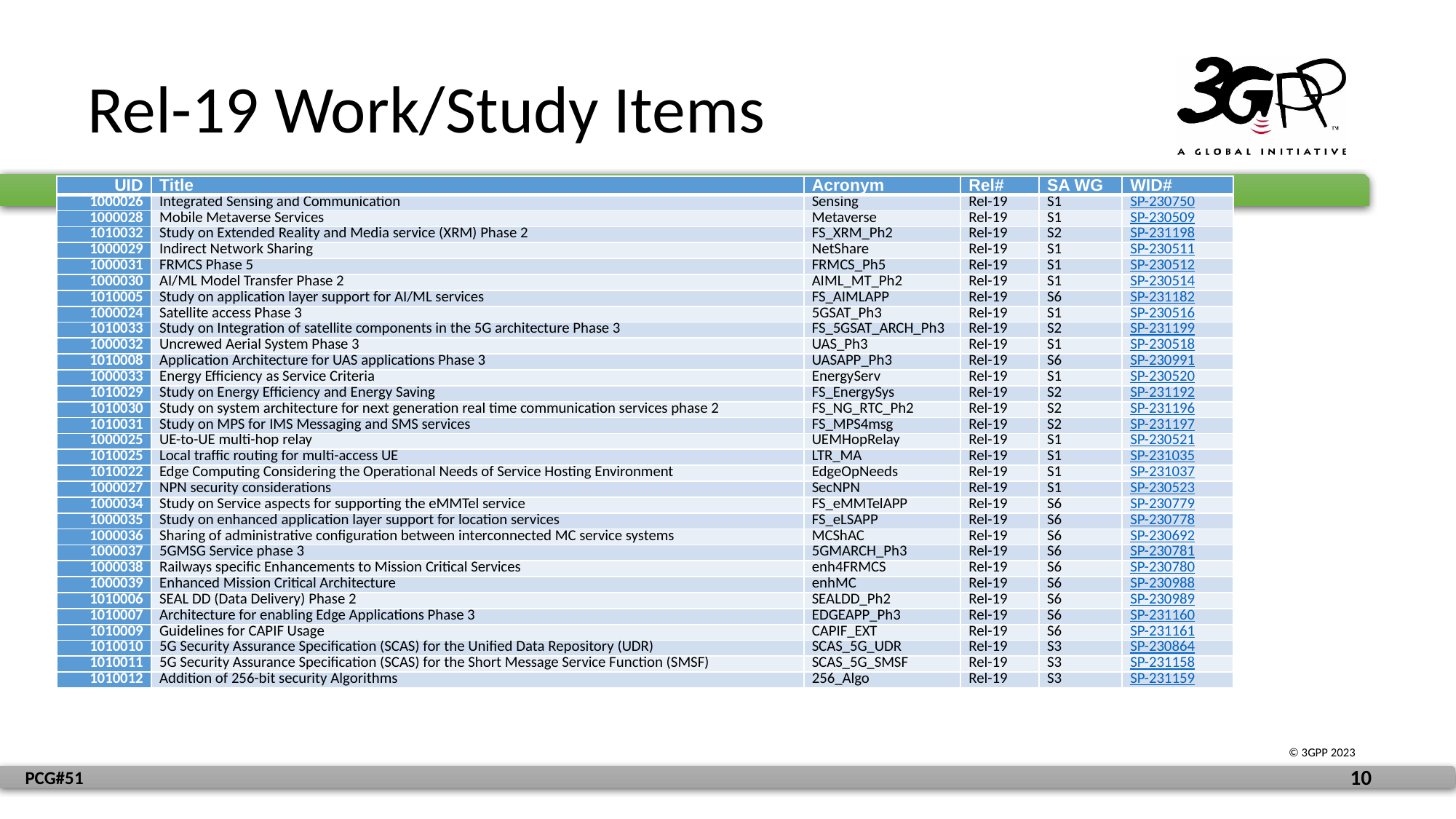

# Rel-19 Work/Study Items
| UID | Title | Acronym | Rel# | SA WG | WID# |
| --- | --- | --- | --- | --- | --- |
| 1000026 | Integrated Sensing and Communication | Sensing | Rel-19 | S1 | SP-230750 |
| 1000028 | Mobile Metaverse Services | Metaverse | Rel-19 | S1 | SP-230509 |
| 1010032 | Study on Extended Reality and Media service (XRM) Phase 2 | FS\_XRM\_Ph2 | Rel-19 | S2 | SP-231198 |
| 1000029 | Indirect Network Sharing | NetShare | Rel-19 | S1 | SP-230511 |
| 1000031 | FRMCS Phase 5 | FRMCS\_Ph5 | Rel-19 | S1 | SP-230512 |
| 1000030 | AI/ML Model Transfer Phase 2 | AIML\_MT\_Ph2 | Rel-19 | S1 | SP-230514 |
| 1010005 | Study on application layer support for AI/ML services | FS\_AIMLAPP | Rel-19 | S6 | SP-231182 |
| 1000024 | Satellite access Phase 3 | 5GSAT\_Ph3 | Rel-19 | S1 | SP-230516 |
| 1010033 | Study on Integration of satellite components in the 5G architecture Phase 3 | FS\_5GSAT\_ARCH\_Ph3 | Rel-19 | S2 | SP-231199 |
| 1000032 | Uncrewed Aerial System Phase 3 | UAS\_Ph3 | Rel-19 | S1 | SP-230518 |
| 1010008 | Application Architecture for UAS applications Phase 3 | UASAPP\_Ph3 | Rel-19 | S6 | SP-230991 |
| 1000033 | Energy Efficiency as Service Criteria | EnergyServ | Rel-19 | S1 | SP-230520 |
| 1010029 | Study on Energy Efficiency and Energy Saving | FS\_EnergySys | Rel-19 | S2 | SP-231192 |
| 1010030 | Study on system architecture for next generation real time communication services phase 2 | FS\_NG\_RTC\_Ph2 | Rel-19 | S2 | SP-231196 |
| 1010031 | Study on MPS for IMS Messaging and SMS services | FS\_MPS4msg | Rel-19 | S2 | SP-231197 |
| 1000025 | UE-to-UE multi-hop relay | UEMHopRelay | Rel-19 | S1 | SP-230521 |
| 1010025 | Local traffic routing for multi-access UE | LTR\_MA | Rel-19 | S1 | SP-231035 |
| 1010022 | Edge Computing Considering the Operational Needs of Service Hosting Environment | EdgeOpNeeds | Rel-19 | S1 | SP-231037 |
| 1000027 | NPN security considerations | SecNPN | Rel-19 | S1 | SP-230523 |
| 1000034 | Study on Service aspects for supporting the eMMTel service | FS\_eMMTelAPP | Rel-19 | S6 | SP-230779 |
| 1000035 | Study on enhanced application layer support for location services | FS\_eLSAPP | Rel-19 | S6 | SP-230778 |
| 1000036 | Sharing of administrative configuration between interconnected MC service systems | MCShAC | Rel-19 | S6 | SP-230692 |
| 1000037 | 5GMSG Service phase 3 | 5GMARCH\_Ph3 | Rel-19 | S6 | SP-230781 |
| 1000038 | Railways specific Enhancements to Mission Critical Services | enh4FRMCS | Rel-19 | S6 | SP-230780 |
| 1000039 | Enhanced Mission Critical Architecture | enhMC | Rel-19 | S6 | SP-230988 |
| 1010006 | SEAL DD (Data Delivery) Phase 2 | SEALDD\_Ph2 | Rel-19 | S6 | SP-230989 |
| 1010007 | Architecture for enabling Edge Applications Phase 3 | EDGEAPP\_Ph3 | Rel-19 | S6 | SP-231160 |
| 1010009 | Guidelines for CAPIF Usage | CAPIF\_EXT | Rel-19 | S6 | SP-231161 |
| 1010010 | 5G Security Assurance Specification (SCAS) for the Unified Data Repository (UDR) | SCAS\_5G\_UDR | Rel-19 | S3 | SP-230864 |
| 1010011 | 5G Security Assurance Specification (SCAS) for the Short Message Service Function (SMSF) | SCAS\_5G\_SMSF | Rel-19 | S3 | SP-231158 |
| 1010012 | Addition of 256-bit security Algorithms | 256\_Algo | Rel-19 | S3 | SP-231159 |